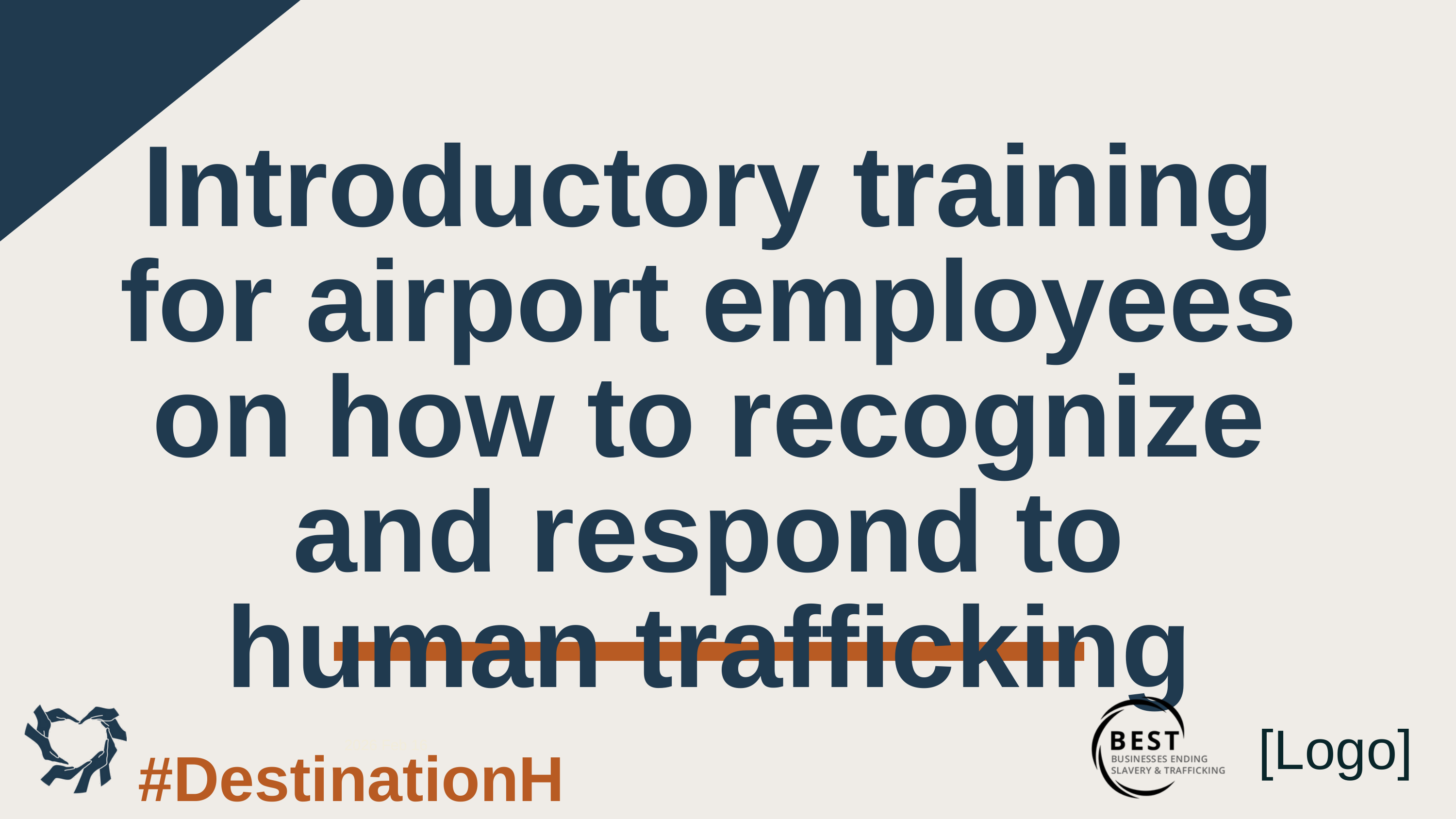

Introductory training for airport employees on how to recognize and respond to human trafficking

#DestinationHope

[Logo]
2026 Feb 16